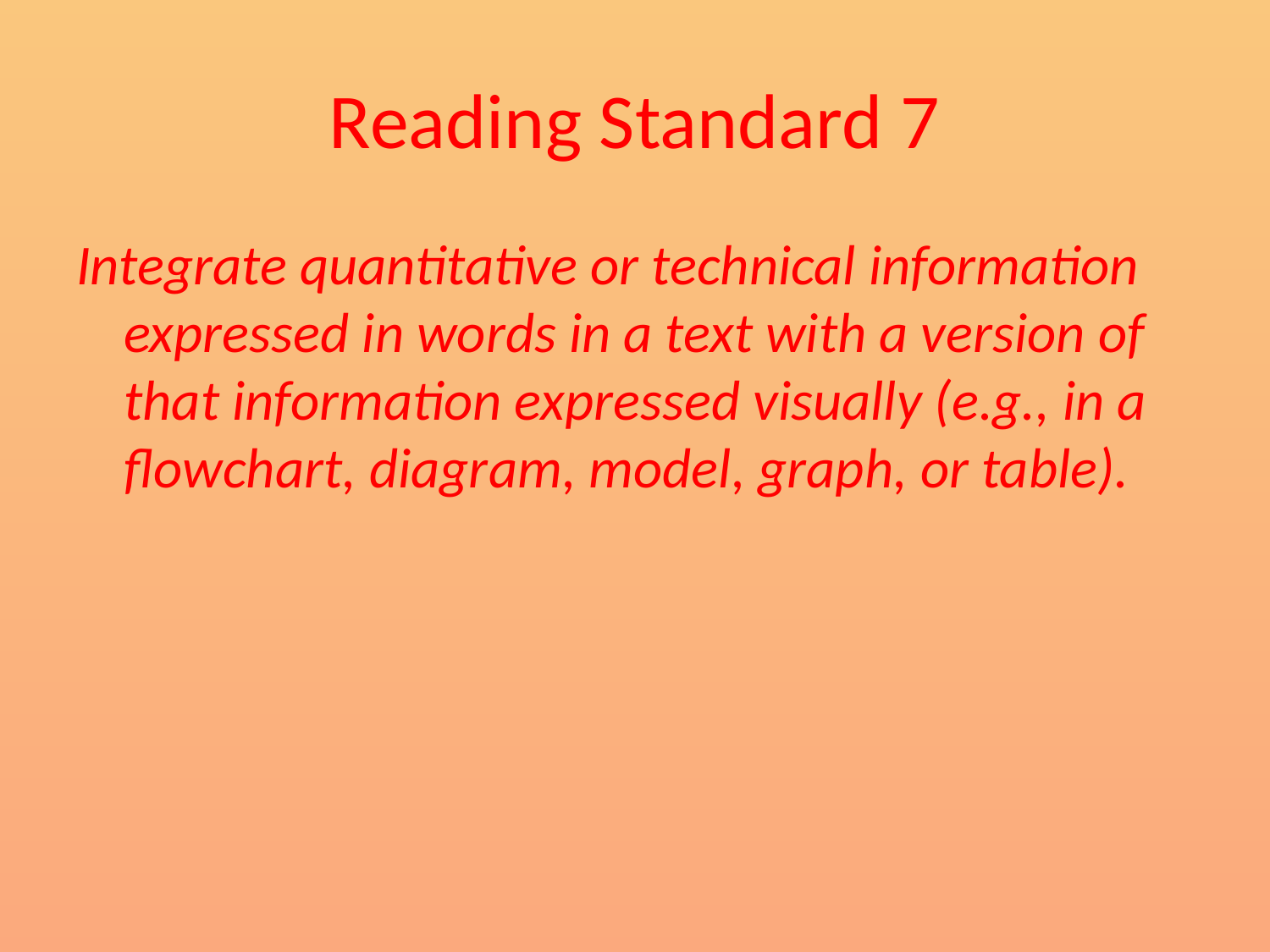

# Reading Standard 7
Integrate quantitative or technical information expressed in words in a text with a version of that information expressed visually (e.g., in a flowchart, diagram, model, graph, or table).